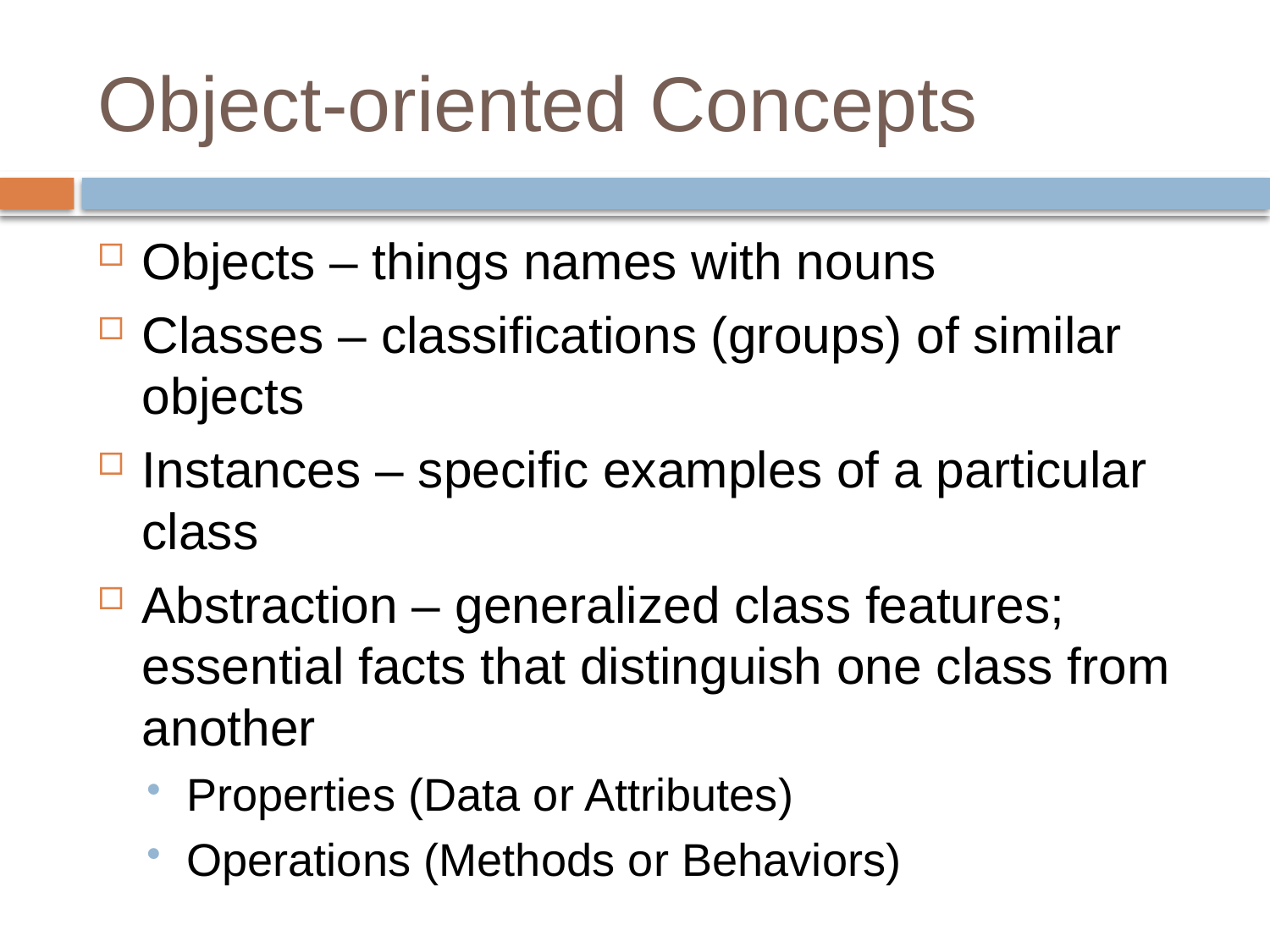

# Object-oriented Concepts
Objects – things names with nouns
Classes – classifications (groups) of similar objects
Instances – specific examples of a particular class
Abstraction – generalized class features; essential facts that distinguish one class from another
Properties (Data or Attributes)
Operations (Methods or Behaviors)